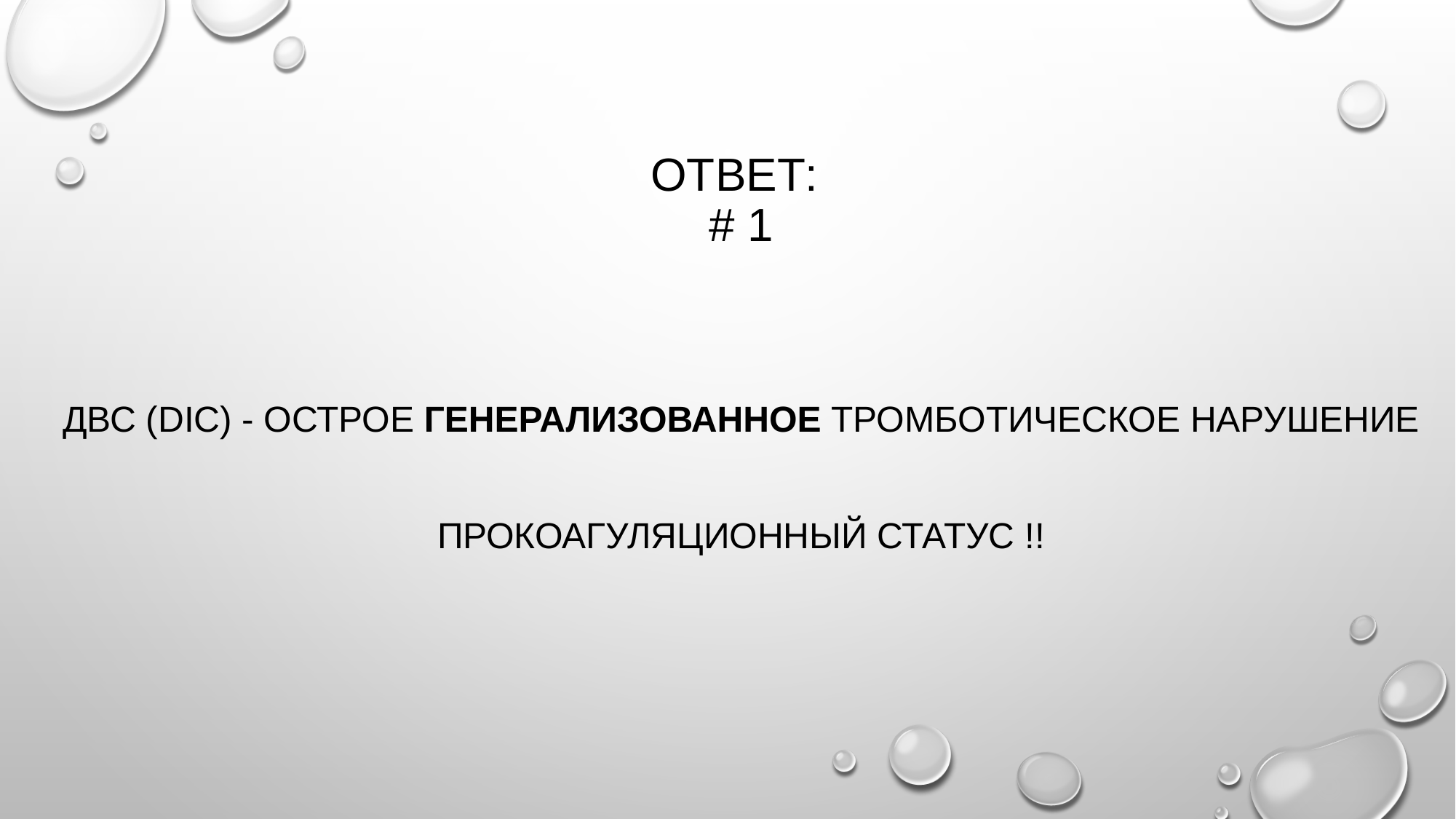

# ответ: # 1 ДВС (DIC) - Острое генерализованное тромботическое нарушение прокоагуляционный статус !!